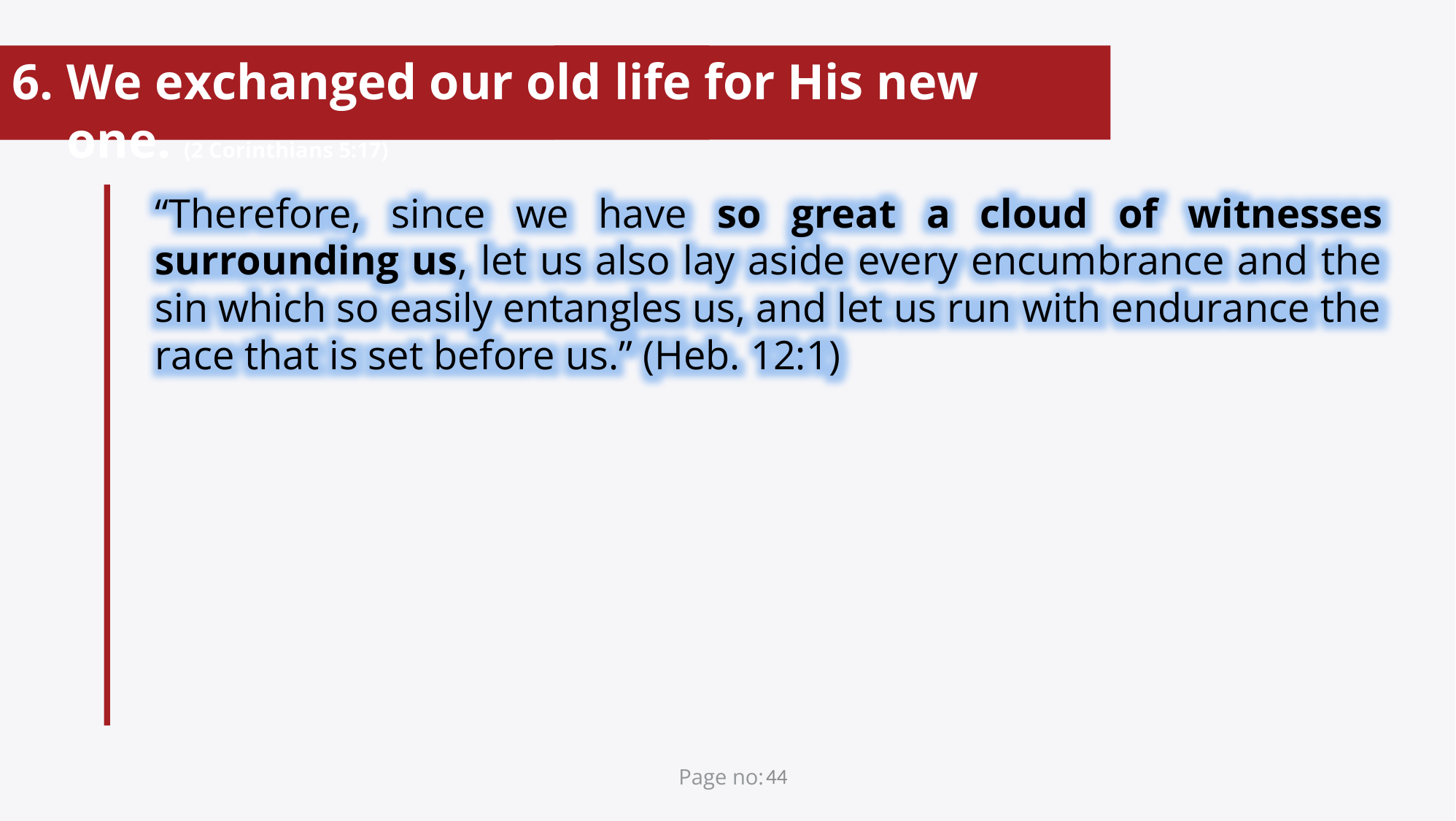

We exchanged our old life for His new one. (2 Corinthians 5:17)

“Therefore, since we have so great a cloud of witnesses surrounding us, let us also lay aside every encumbrance and the sin which so easily entangles us, and let us run with endurance the race that is set before us.” (Heb. 12:1)